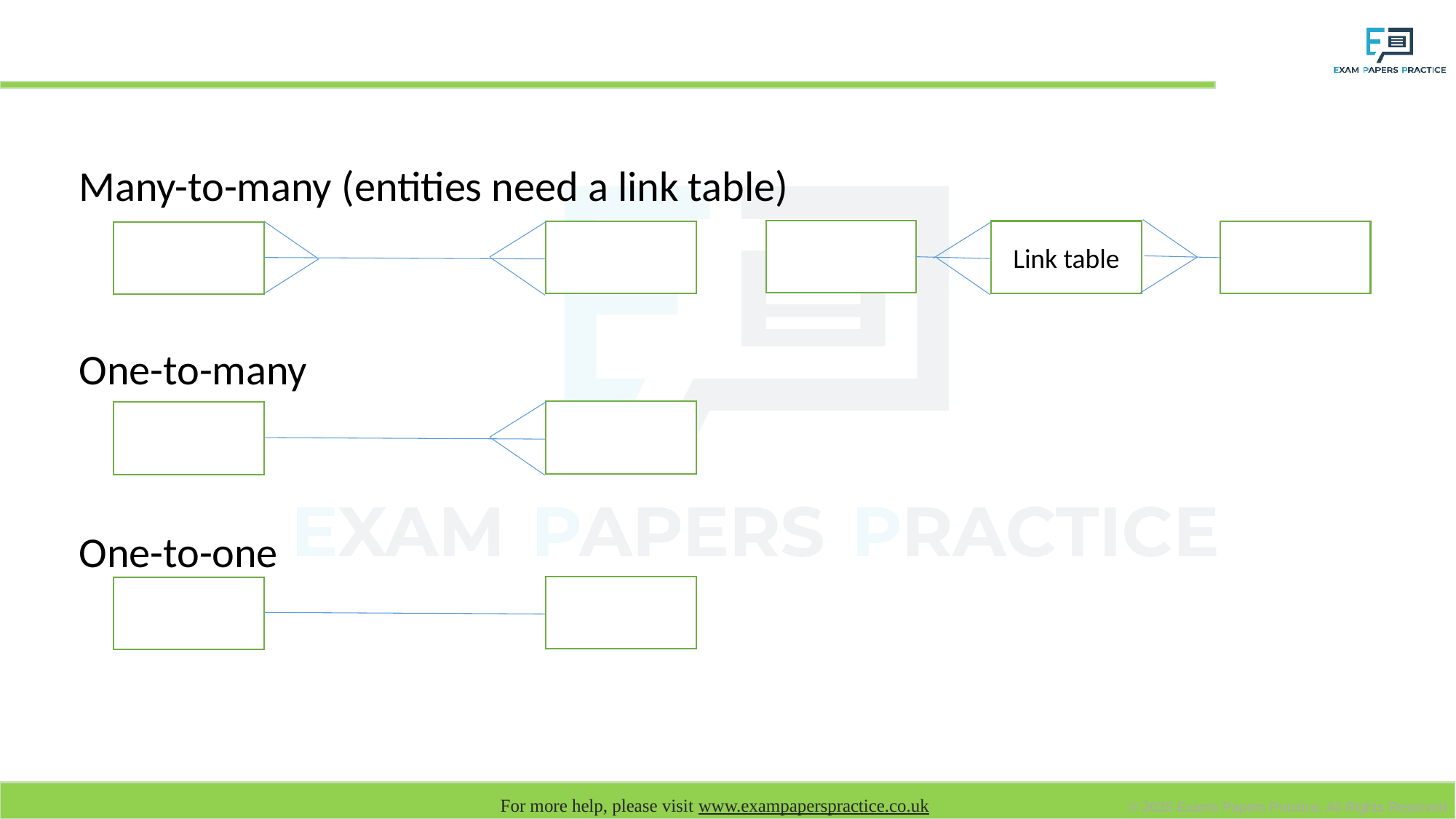

# Entity relationships
Many-to-many (entities need a link table)

One-to-many

One-to-one

Link table